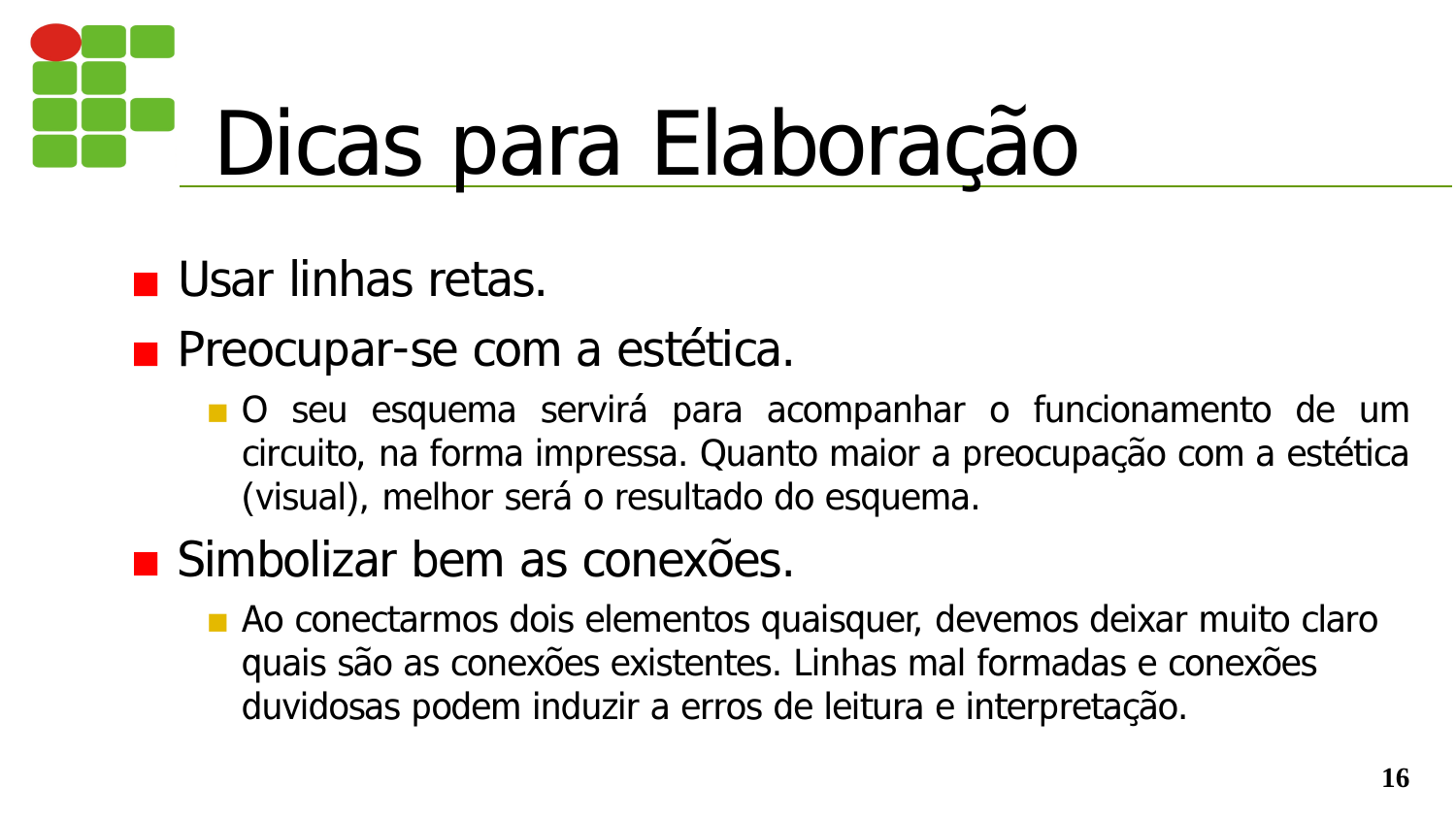

# Dicas para Elaboração
Usar linhas retas.
Preocupar-se com a estética.
O seu esquema servirá para acompanhar o funcionamento de um circuito, na forma impressa. Quanto maior a preocupação com a estética (visual), melhor será o resultado do esquema.
Simbolizar bem as conexões.
Ao conectarmos dois elementos quaisquer, devemos deixar muito claro quais são as conexões existentes. Linhas mal formadas e conexões duvidosas podem induzir a erros de leitura e interpretação.
16